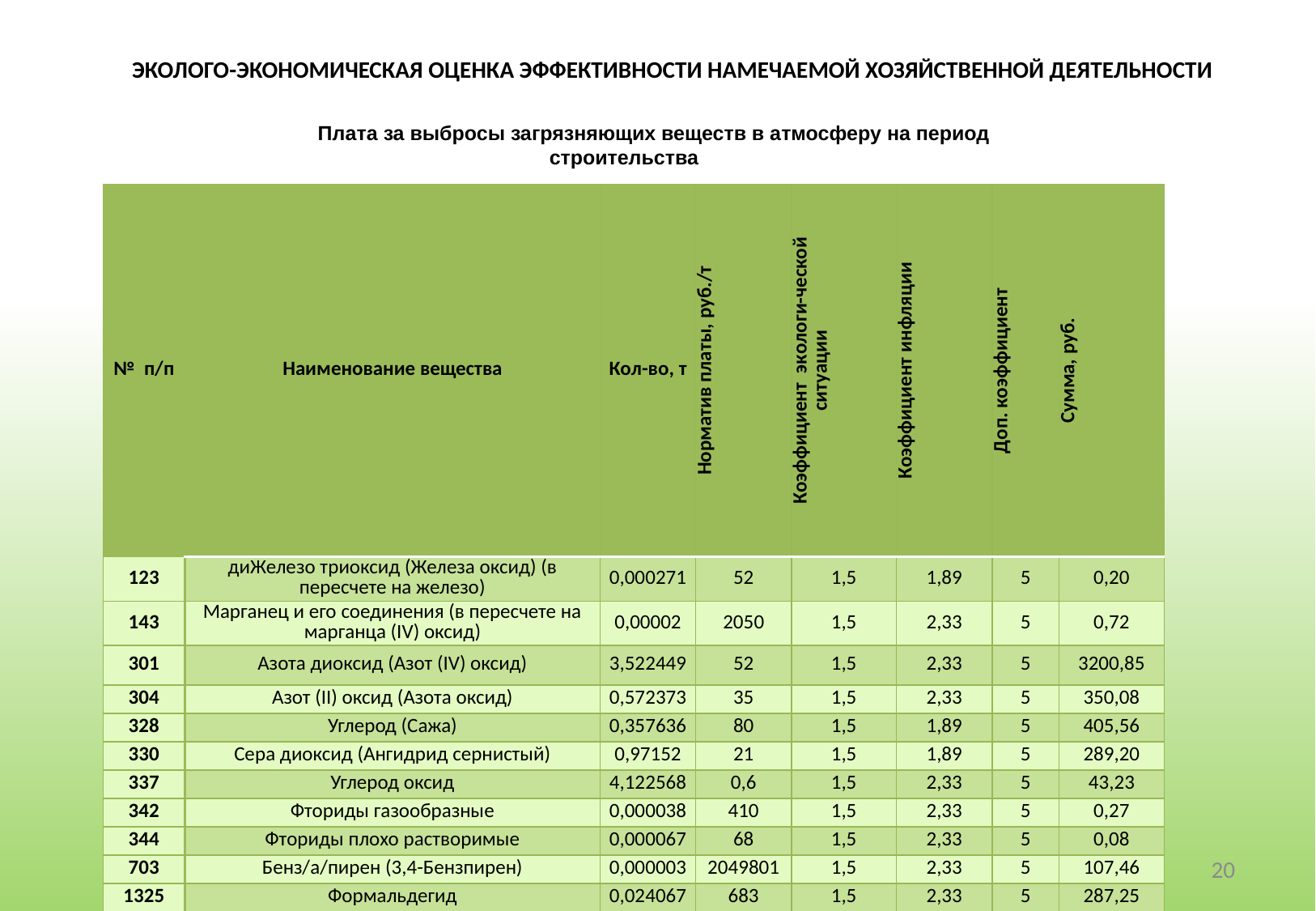

# ЭКОЛОГО-ЭКОНОМИЧЕСКАЯ ОЦЕНКА ЭФФЕКТИВНОСТИ НАМЕЧАЕМОЙ ХОЗЯЙСТВЕННОЙ ДЕЯТЕЛЬНОСТИ
Плата за выбросы загрязняющих веществ в атмосферу на период строительства
| № п/п | Наименование вещества | Кол-во, т | Норматив платы, руб./т | Коэффициент экологи-ческой ситуации | Коэффициент инфляции | Доп. коэффициент | Сумма, руб. |
| --- | --- | --- | --- | --- | --- | --- | --- |
| 123 | диЖелезо триоксид (Железа оксид) (в пересчете на железо) | 0,000271 | 52 | 1,5 | 1,89 | 5 | 0,20 |
| 143 | Марганец и его соединения (в пересчете на марганца (IV) оксид) | 0,00002 | 2050 | 1,5 | 2,33 | 5 | 0,72 |
| 301 | Азота диоксид (Азот (IV) оксид) | 3,522449 | 52 | 1,5 | 2,33 | 5 | 3200,85 |
| 304 | Азот (II) оксид (Азота оксид) | 0,572373 | 35 | 1,5 | 2,33 | 5 | 350,08 |
| 328 | Углерод (Сажа) | 0,357636 | 80 | 1,5 | 1,89 | 5 | 405,56 |
| 330 | Сера диоксид (Ангидрид сернистый) | 0,97152 | 21 | 1,5 | 1,89 | 5 | 289,20 |
| 337 | Углерод оксид | 4,122568 | 0,6 | 1,5 | 2,33 | 5 | 43,23 |
| 342 | Фториды газообразные | 0,000038 | 410 | 1,5 | 2,33 | 5 | 0,27 |
| 344 | Фториды плохо растворимые | 0,000067 | 68 | 1,5 | 2,33 | 5 | 0,08 |
| 703 | Бенз/а/пирен (3,4-Бензпирен) | 0,000003 | 2049801 | 1,5 | 2,33 | 5 | 107,46 |
| 1325 | Формальдегид | 0,024067 | 683 | 1,5 | 2,33 | 5 | 287,25 |
| 2704 | Бензин (нефтяной, малосернистый) (в пересчете на углерод) | 0,031426 | 1,2 | 1,5 | 2,33 | 5 | 0,66 |
| 2732 | Керосин | 1,0046 | 2,5 | 1,5 | 2,33 | 5 | 43,89 |
| 2908 | Пыль неорганическая: 70-20% SiO2 | 0,000029 | 21 | 1,5 | 2,33 | 5 | 0,01 |
|  | ИТОГО |  |  |  |  |  | 4729,45 |
20